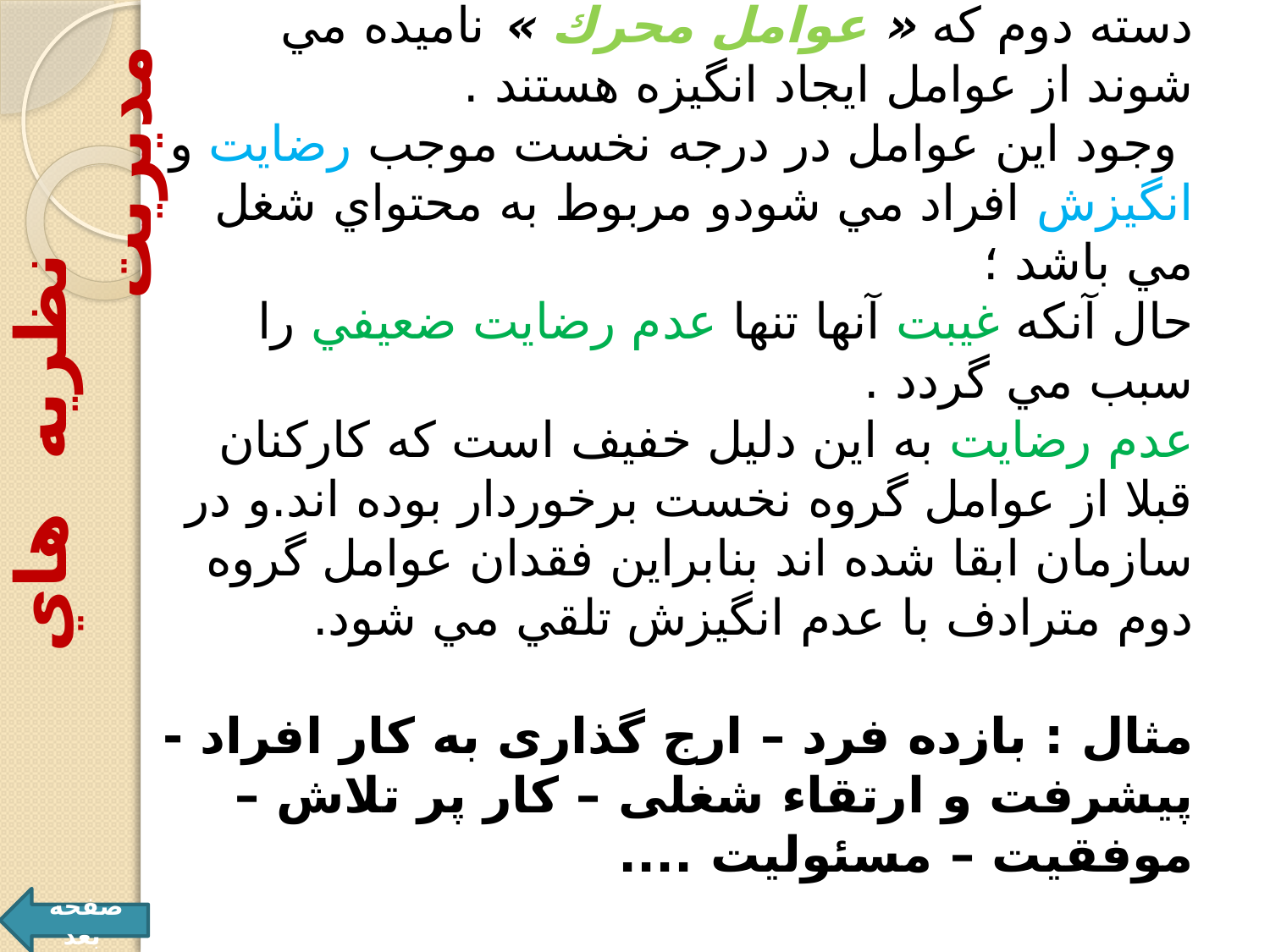

دسته دوم كه « عوامل محرك » ناميده مي شوند از عوامل ايجاد انگيزه هستند .
 وجود اين عوامل در درجه نخست موجب رضايت و انگيزش افراد مي شودو مربوط به محتواي شغل مي باشد ؛
حال آنكه غيبت آنها تنها عدم رضايت ضعيفي را سبب مي گردد .
عدم رضايت به اين دليل خفيف است كه كاركنان قبلا از عوامل گروه نخست برخوردار بوده اند.و در سازمان ابقا شده اند بنابراين فقدان عوامل گروه دوم مترادف با عدم انگيزش تلقي مي شود.

مثال : بازده فرد – ارج گذاری به کار افراد - پیشرفت و ارتقاء شغلی – كار پر تلاش – موفقيت – مسئوليت ....
    نظريه هاي مديريت
صفحه  بعد